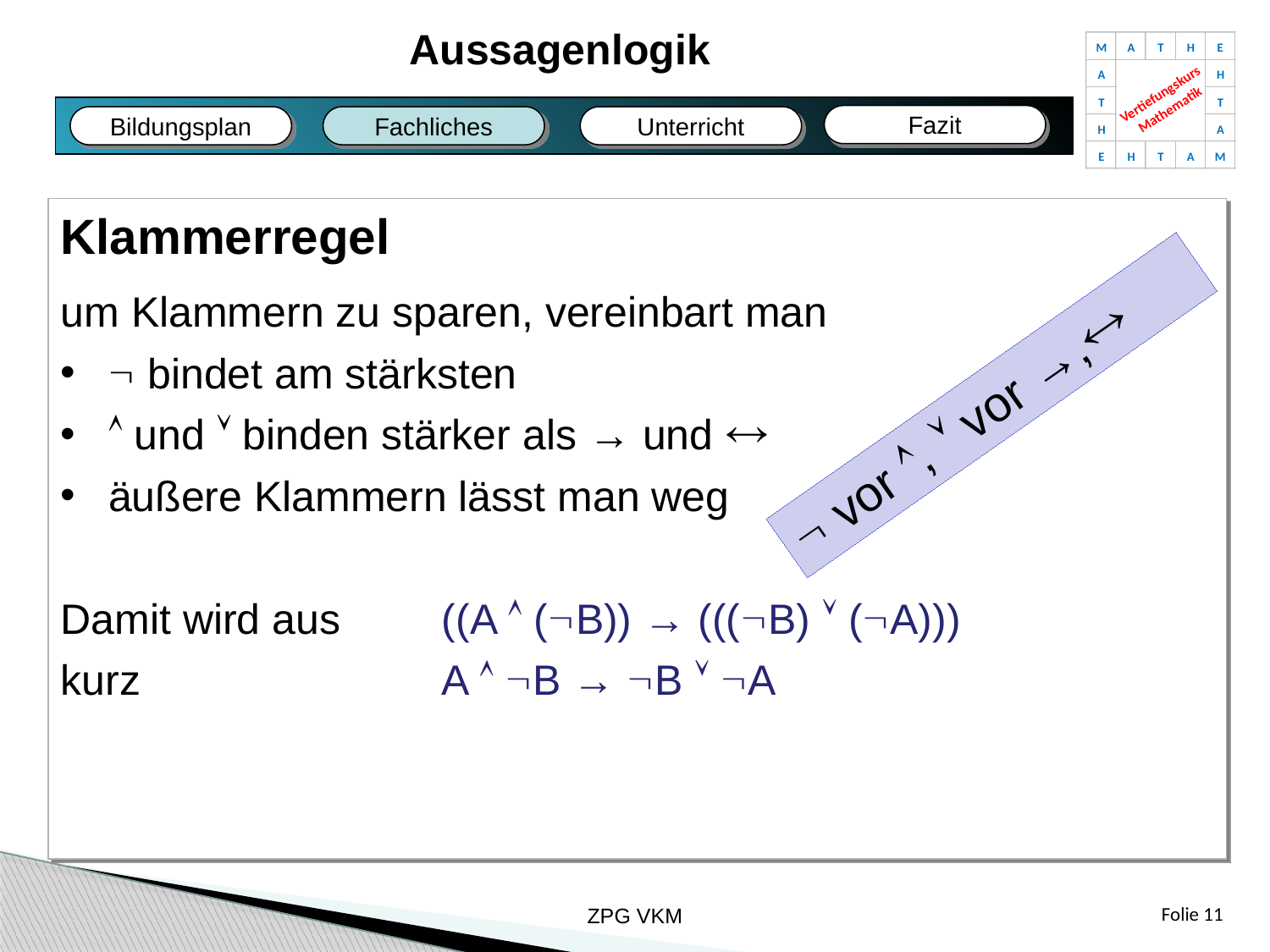

Aussagenlogik

M
A
T
H
E

A
H
Vertiefungskurs
Mathematik

T
T

H
A

E
H
T
A
M

Fazit
Fachliches
Bildungsplan
Unterricht
Fazit
Bildungsplan
Fachliches
Unterricht
Klammerregel
um Klammern zu sparen, vereinbart man
¬ bindet am stärksten
∧ und ∨ binden stärker als → und ↔
äußere Klammern lässt man weg

Damit wird aus	((A ∧ (¬B)) → (((¬B) ∨ (¬A)))
kurz			A ∧ ¬B → ¬B ∨ ¬A
¬ vor ∧, ∨ vor →,↔

ZPG VKM
Folie 11